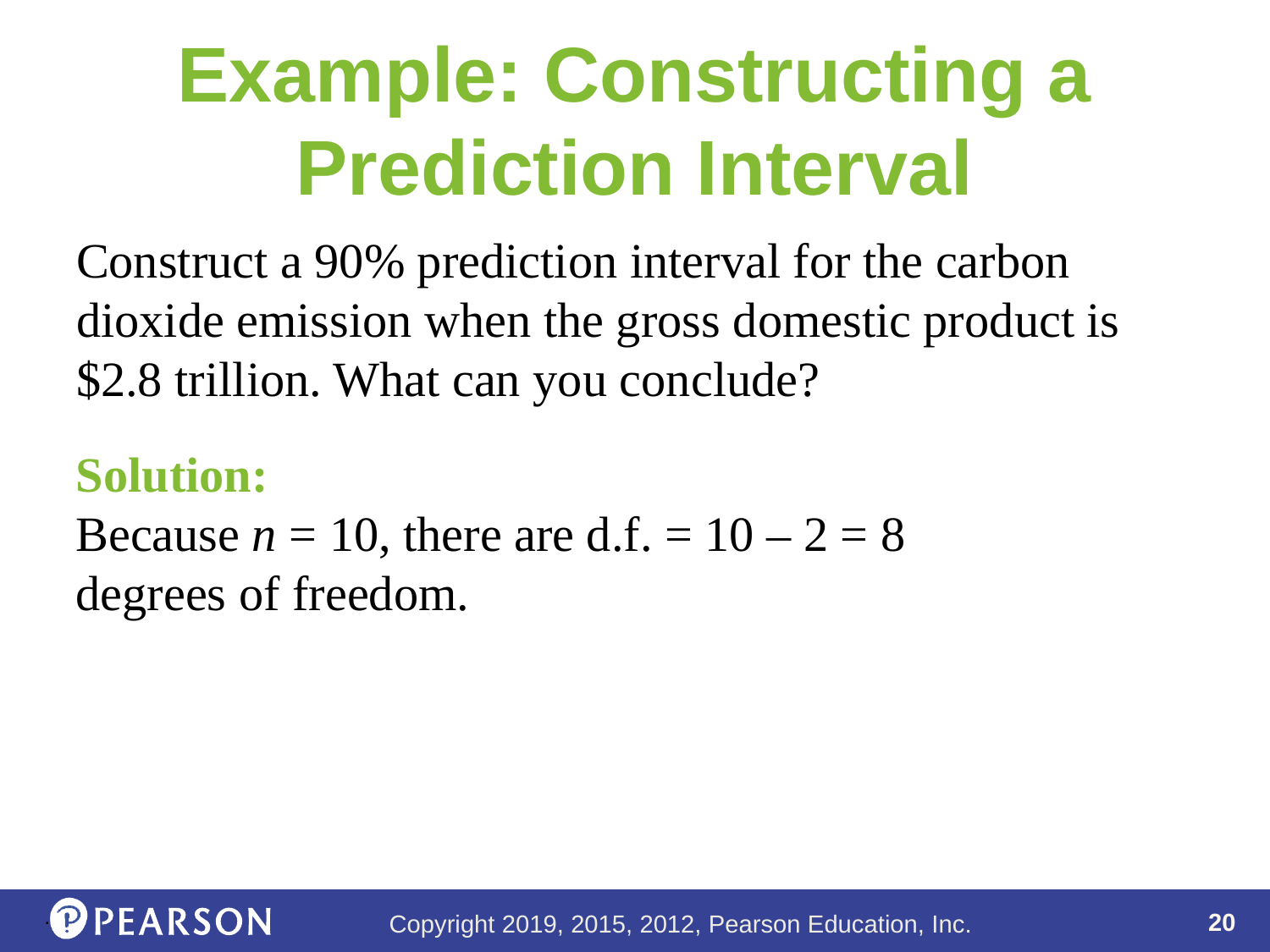

# Example: Constructing a Prediction Interval
Construct a 90% prediction interval for the carbon dioxide emission when the gross domestic product is $2.8 trillion. What can you conclude?
Solution:
Because n = 10, there are d.f. = 10 – 2 = 8 degrees of freedom.
.